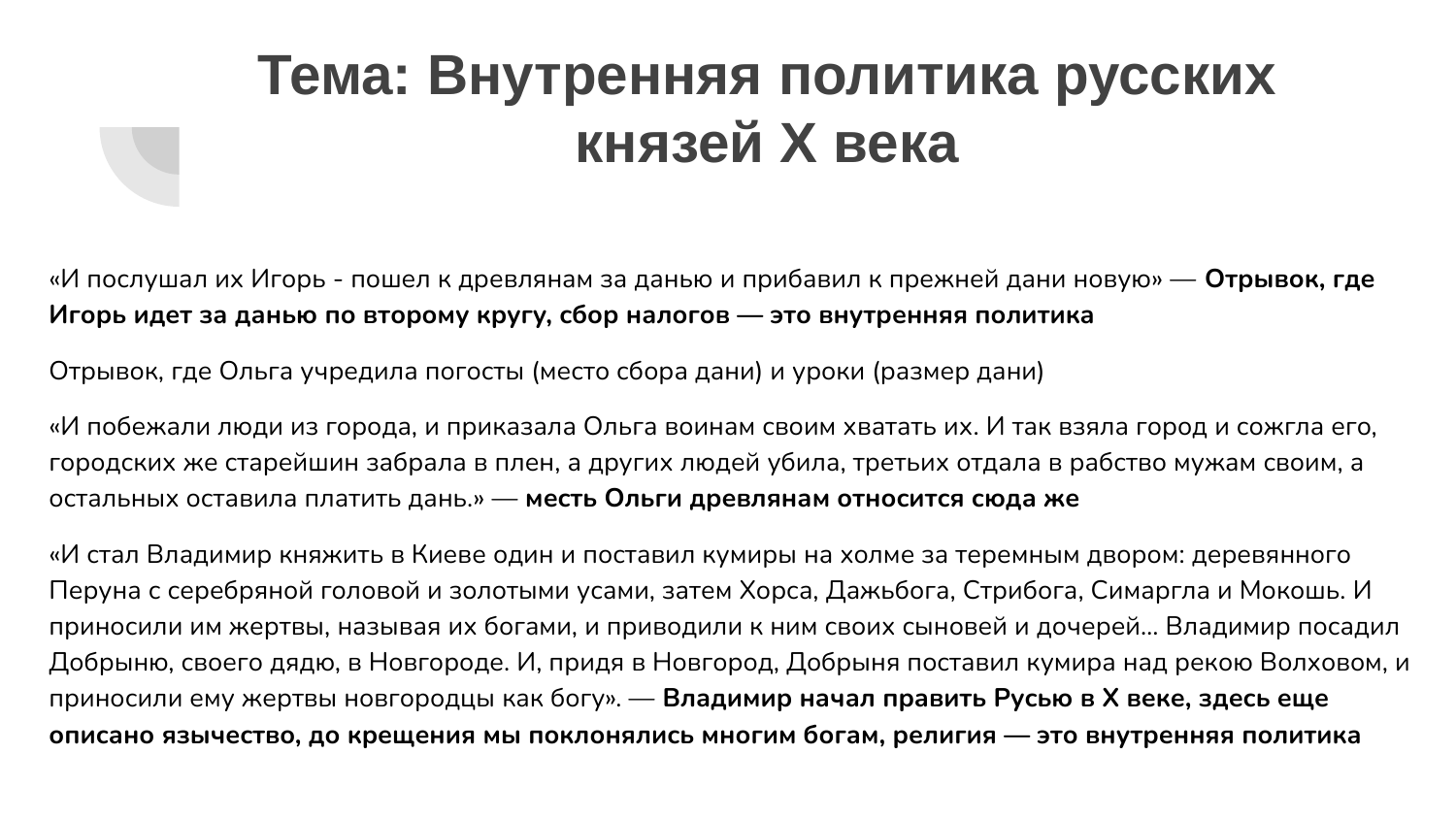

# Тема: Внутренняя политика русских князей Х века
«И послушал их Игорь - пошел к древлянам за данью и прибавил к прежней дани новую» — Отрывок, где Игорь идет за данью по второму кругу, сбор налогов — это внутренняя политика
Отрывок, где Ольга учредила погосты (место сбора дани) и уроки (размер дани)
«И побежали люди из города, и приказала Ольга воинам своим хватать их. И так взяла город и сожгла его, городских же старейшин забрала в плен, а других людей убила, третьих отдала в рабство мужам своим, а остальных оставила платить дань.» — месть Ольги древлянам относится сюда же
«И стал Владимир княжить в Киеве один и поставил кумиры на холме за теремным двором: деревянного Перуна с серебряной головой и золотыми усами, затем Хорса, Дажьбога, Стрибога, Симаргла и Мокошь. И приносили им жертвы, называя их богами, и приводили к ним своих сыновей и дочерей… Владимир посадил Добрыню, своего дядю, в Новгороде. И, придя в Новгород, Добрыня поставил кумира над рекою Волховом, и приносили ему жертвы новгородцы как богу». — Владимир начал править Русью в X веке, здесь еще описано язычество, до крещения мы поклонялись многим богам, религия — это внутренняя политика